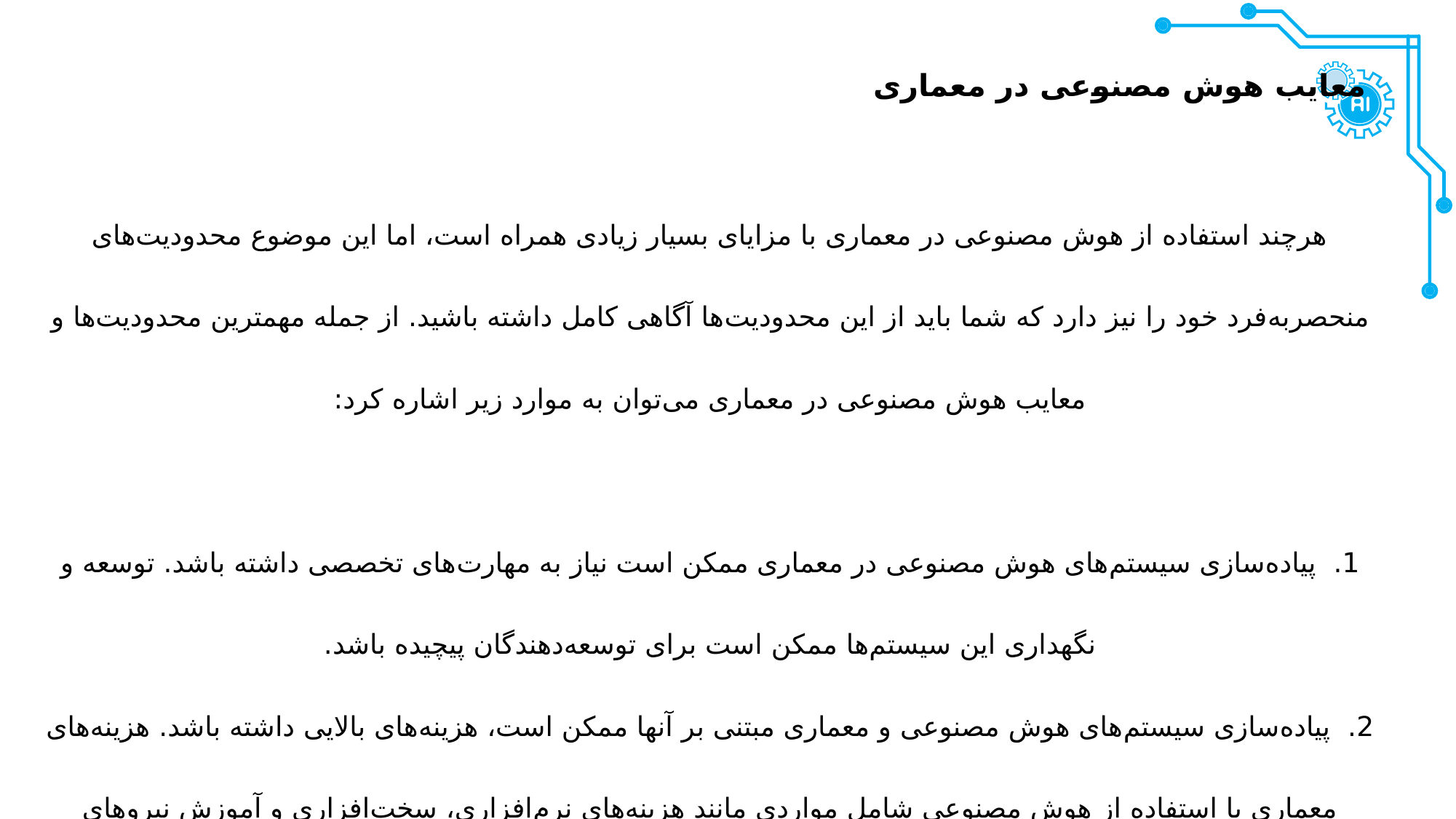

معایب هوش مصنوعی در معماری
هرچند استفاده از هوش مصنوعی در معماری با مزایای بسیار زیادی همراه است، اما این موضوع محدودیت‌های منحصربه‌فرد خود را نیز دارد که شما باید از این محدودیت‌ها آگاهی کامل داشته باشید. از جمله مهمترین محدودیت‌ها و معایب هوش مصنوعی در معماری می‌توان به موارد زیر اشاره کرد:

1.  پیاده‌سازی سیستم‌های هوش مصنوعی در معماری ممکن است نیاز به مهارت‌های تخصصی داشته باشد. توسعه و نگهداری این سیستم‌ها ممکن است برای توسعه‌دهندگان پیچیده باشد.
2.  پیاده‌سازی سیستم‌های هوش مصنوعی و معماری مبتنی بر آنها ممکن است، هزینه‌های بالایی داشته باشد. هزینه‌های معماری با استفاده از هوش مصنوعی شامل مواردی مانند هزینه‌های نرم‌افزاری، سخت‌افزاری و آموزش نیروهای انسانی می‌شود.